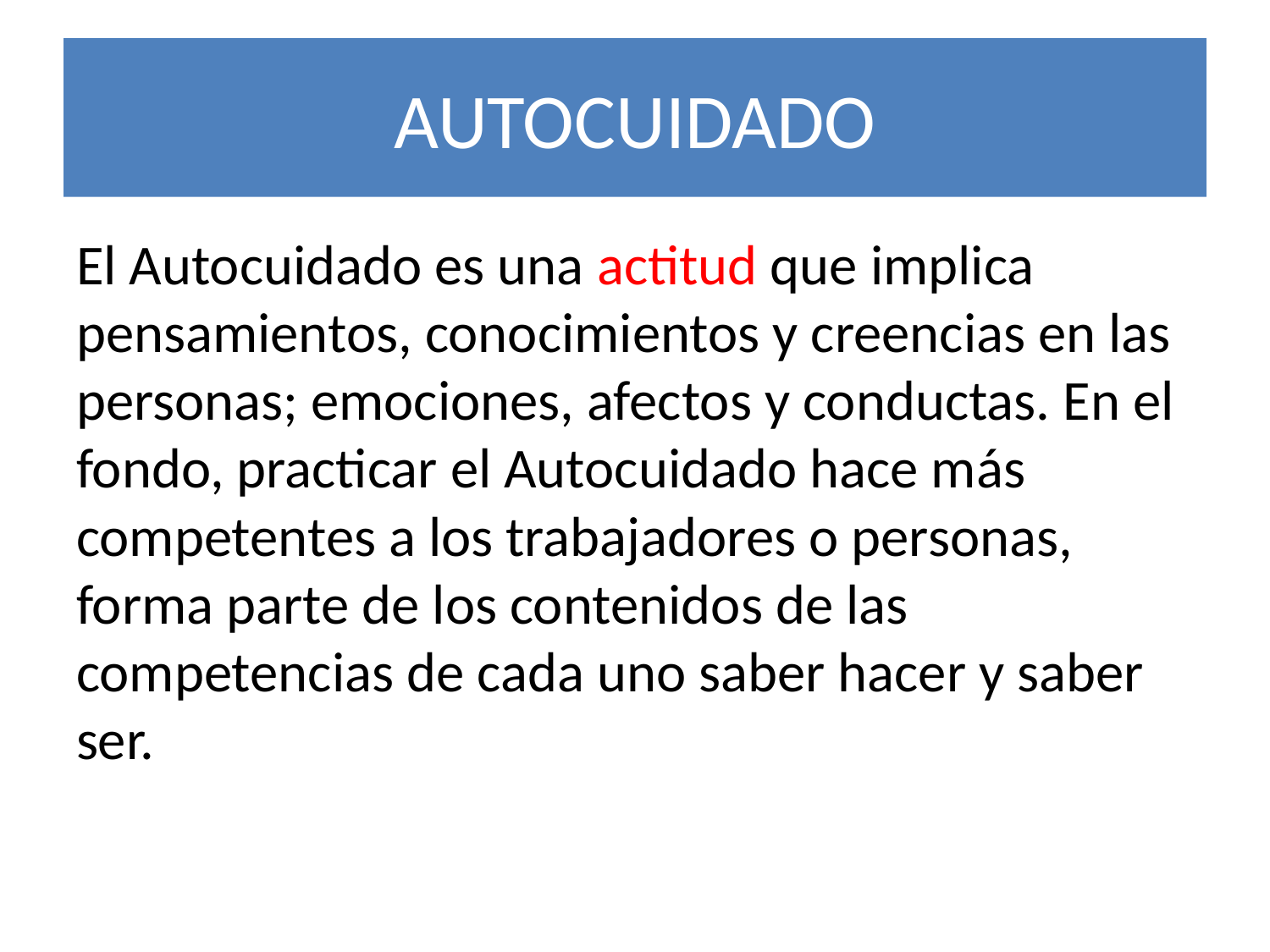

# AUTOCUIDADO
El Autocuidado es una actitud que implica pensamientos, conocimientos y creencias en las personas; emociones, afectos y conductas. En el fondo, practicar el Autocuidado hace más competentes a los trabajadores o personas, forma parte de los contenidos de las competencias de cada uno saber hacer y saber ser.